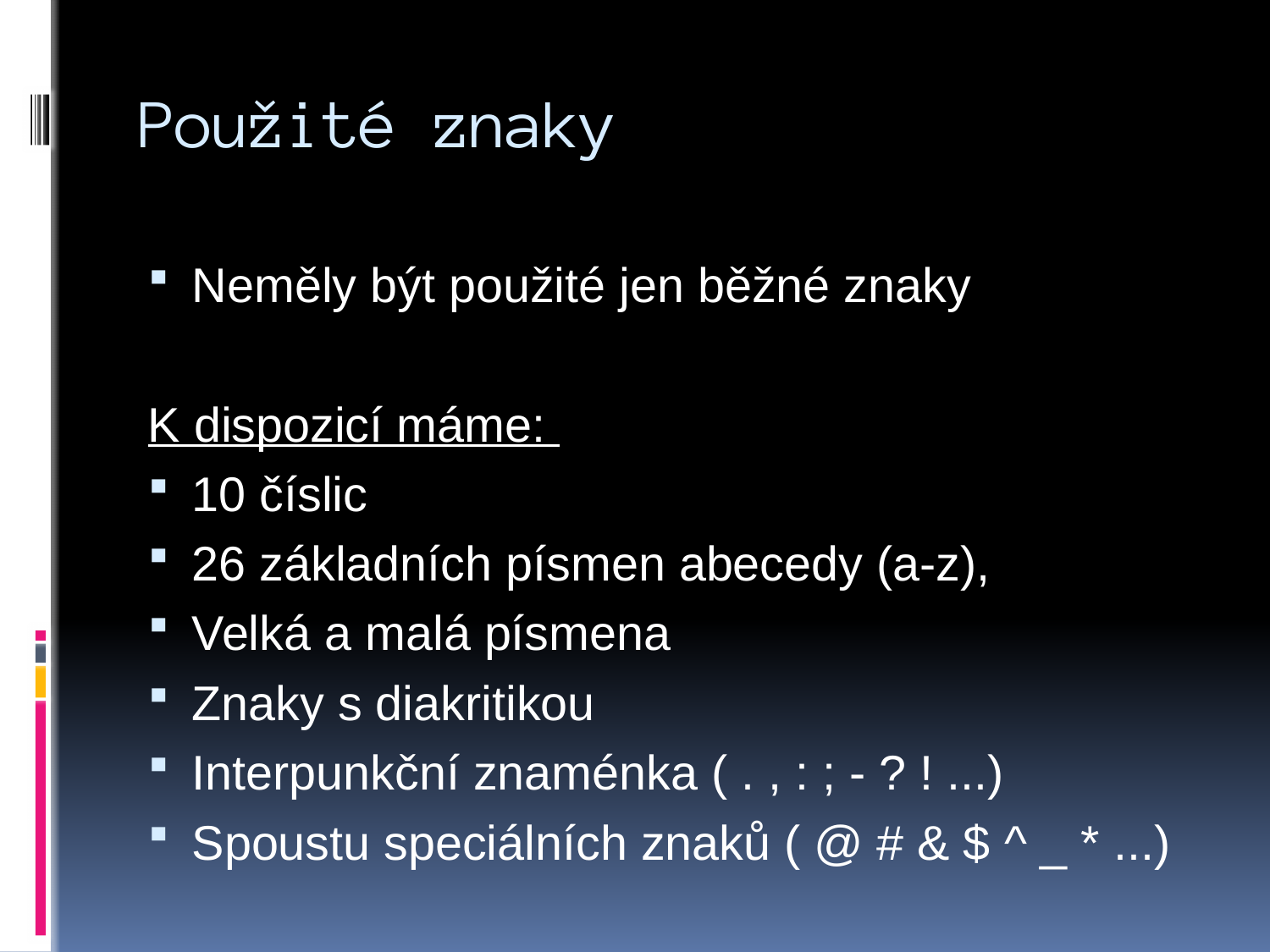

# Použité znaky
Neměly být použité jen běžné znaky

K dispozicí máme:
10 číslic
26 základních písmen abecedy (a-z),
Velká a malá písmena
Znaky s diakritikou
Interpunkční znaménka ( . , : ; - ? ! ...)
Spoustu speciálních znaků ( @ # & $ ^ _ * ...)